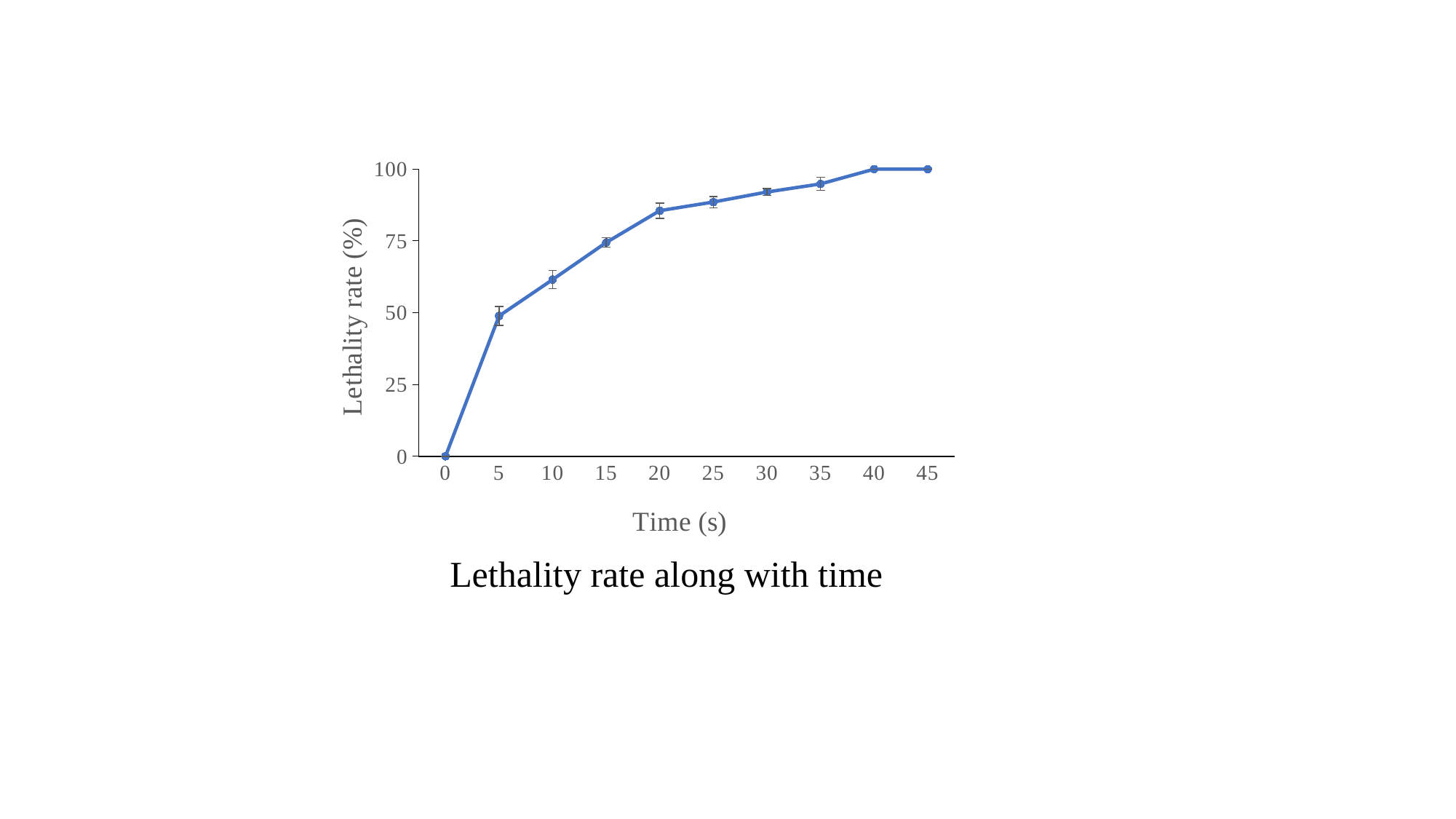

### Chart

| Category |  |
|---|---|
| 0 | 0.0 |
| 5 | 48.86666666666667 |
| 10 | 61.53333333333333 |
| 15 | 74.46666666666665 |
| 20 | 85.53333333333335 |
| 25 | 88.53333333333335 |
| 30 | 92.03333333333332 |
| 35 | 94.83333333333333 |
| 40 | 100.0 |
| 45 | 100.0 |
Lethality rate along with time